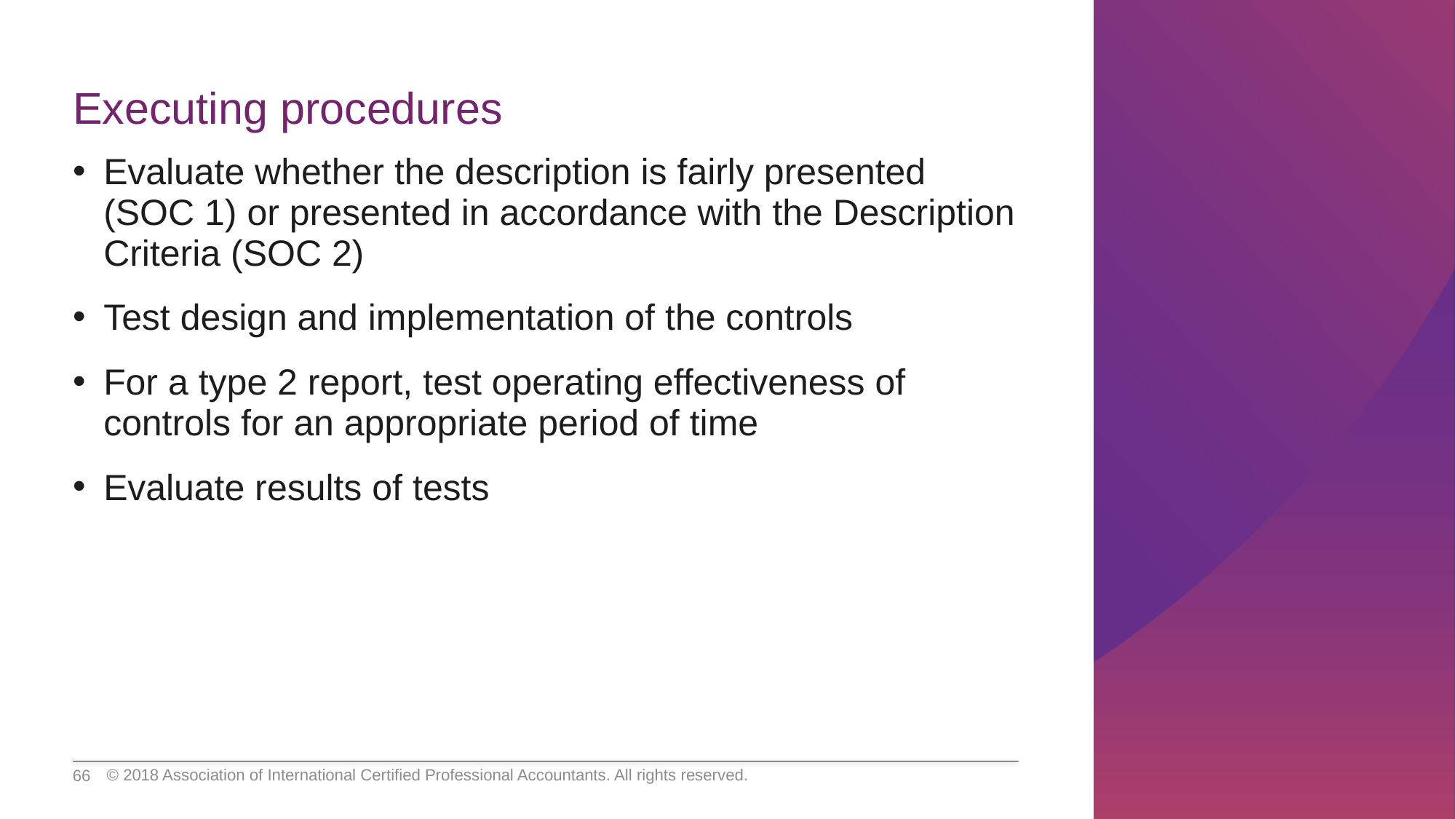

# Executing procedures

Evaluate whether the description is fairly presented (SOC 1) or presented in accordance with the Description Criteria (SOC 2)
Test design and implementation of the controls
For a type 2 report, test operating effectiveness of controls for an appropriate period of time
Evaluate results of tests

© 2018 Association of International Certified Professional Accountants. All rights reserved.
66